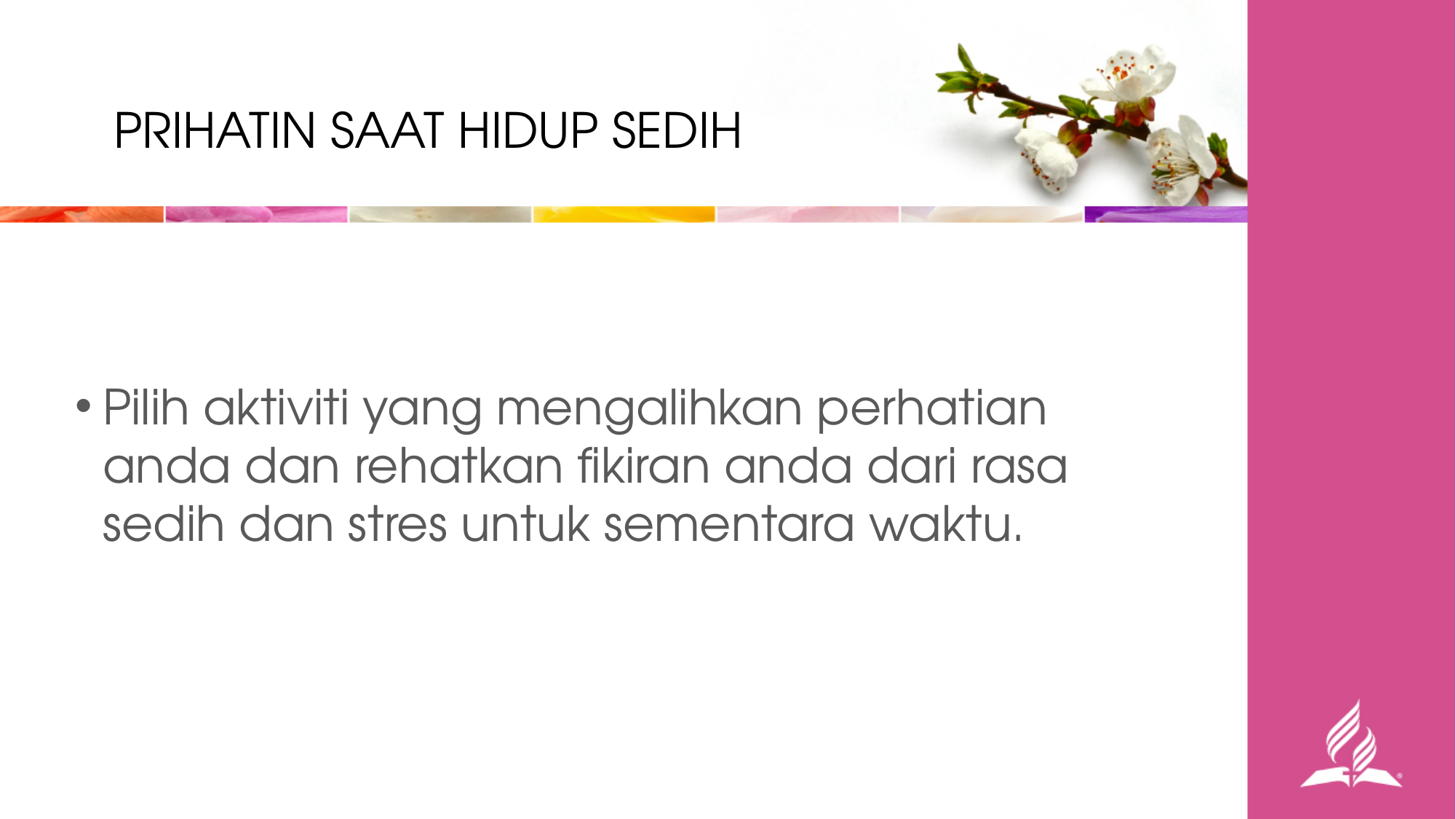

PRIHATIN SAAT HIDUP SEDIH
Pilih aktiviti yang mengalihkan perhatian anda dan rehatkan fikiran anda dari rasa sedih dan stres untuk sementara waktu.